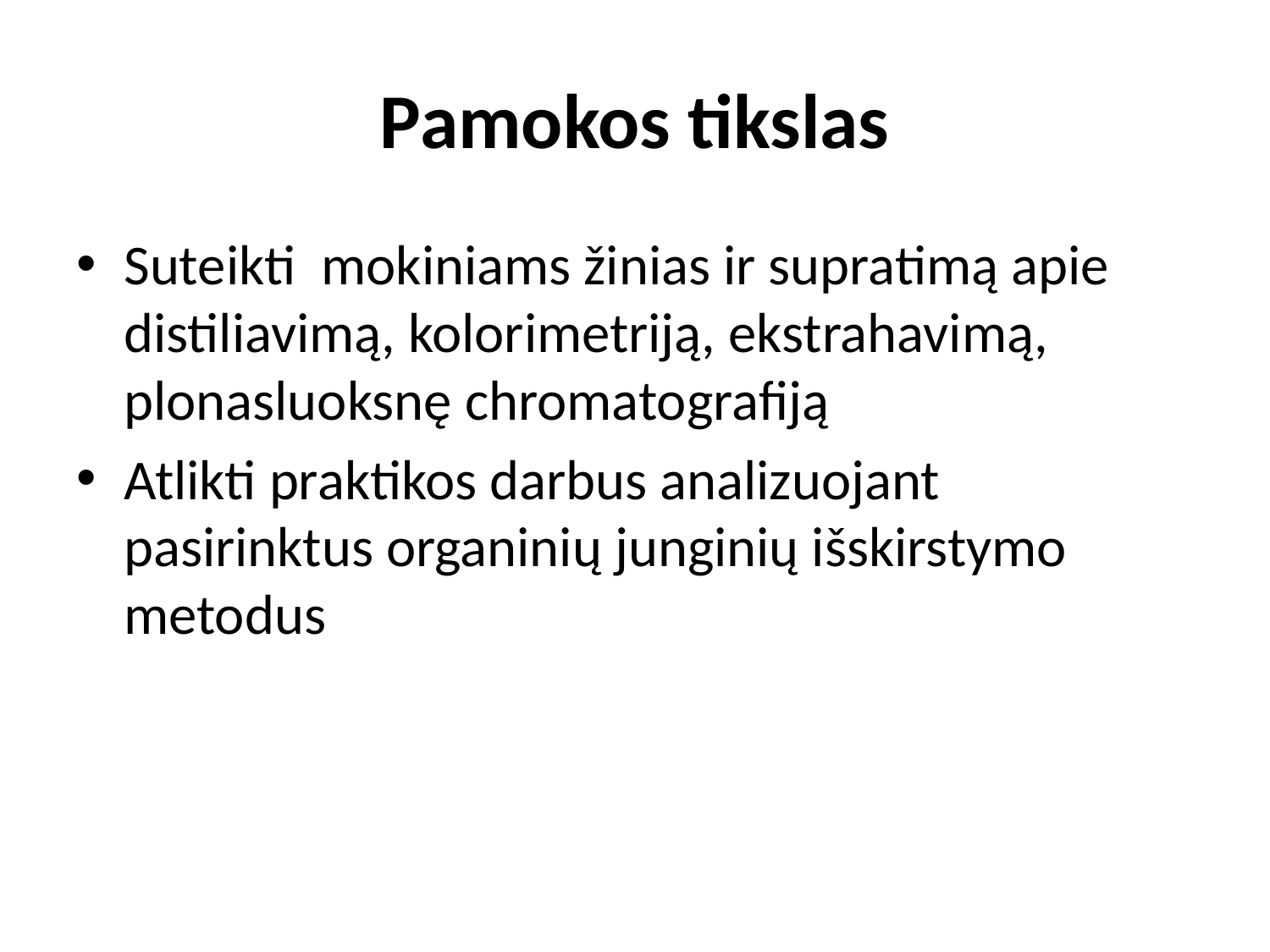

# Pamokos tikslas
Suteikti  mokiniams žinias ir supratimą apie distiliavimą, kolorimetriją, ekstrahavimą, plonasluoksnę chromatografiją
Atlikti praktikos darbus analizuojant pasirinktus organinių junginių išskirstymo metodus